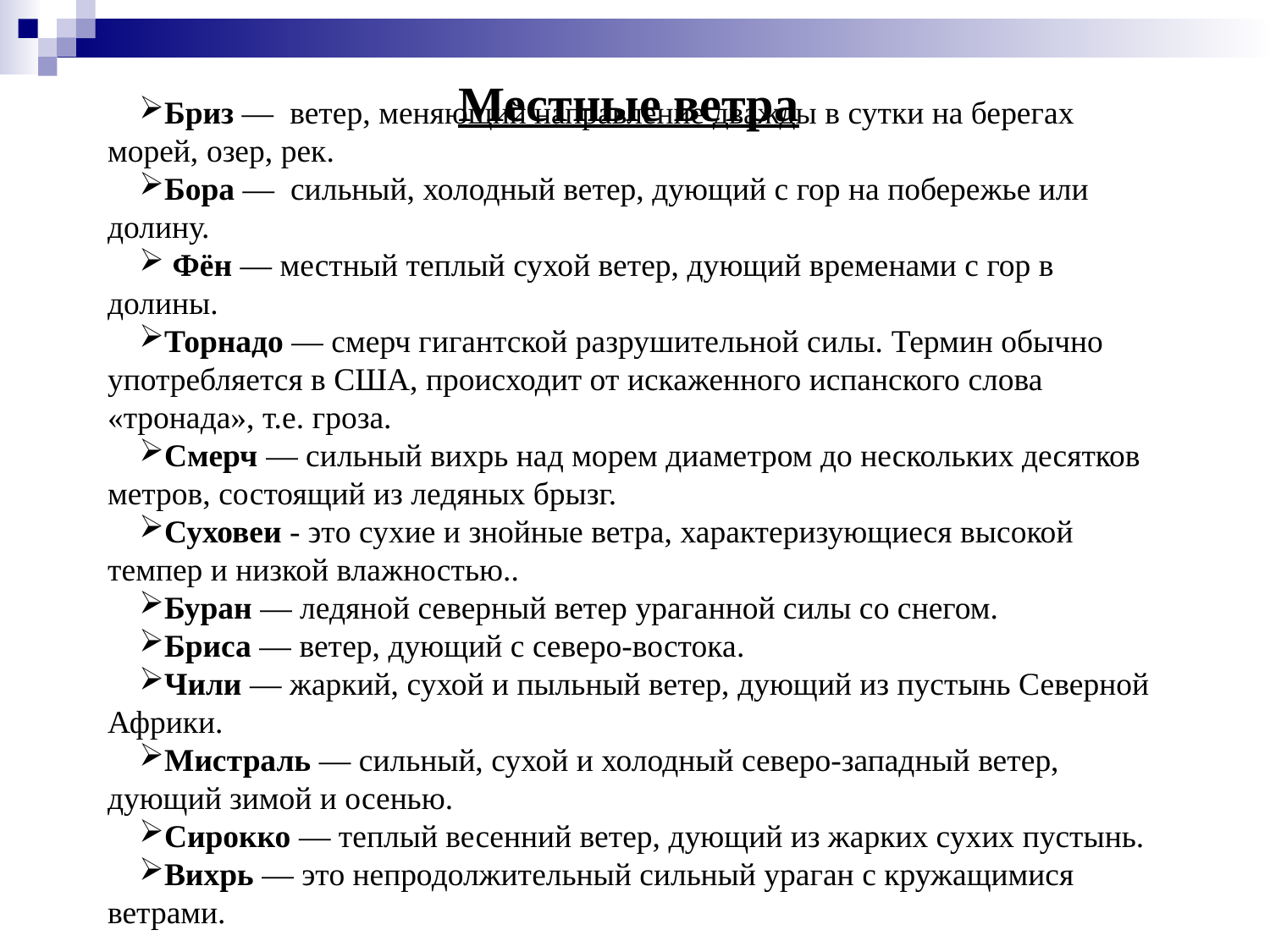

Местные ветра
Бриз —  ветер, меняющий направление дважды в сутки на берегах морей, озер, рек.
Бора —  сильный, холодный ветер, дующий с гор на побережье или долину.
 Фён — местный теплый сухой ветер, дующий временами с гор в долины.
Торнадо — смерч гигантской разрушительной силы. Термин обычно употребляется в США, происходит от искаженного испанского слова «тронада», т.е. гроза.
Смерч — сильный вихрь над морем диаметром до нескольких десятков метров, состоящий из ледяных брызг.
Суховеи - ϶ᴛᴏ сухие и знойные ветра, характеризующиеся высокой темпер и низкой влажностью..
Буран — ледяной северный ветер ураганной силы со снегом.
Бриса — ветер, дующий с северо-востока.
Чили — жаркий, сухой и пыльный ветер, дующий из пустынь Северной Африки.
Мистраль — сильный, сухой и холодный северо-западный ветер, дующий зимой и осенью.
Сирокко — теплый весенний ветер, дующий из жарких сухих пустынь.
Вихрь — это непродолжительный сильный ураган с кружащимися ветрами.